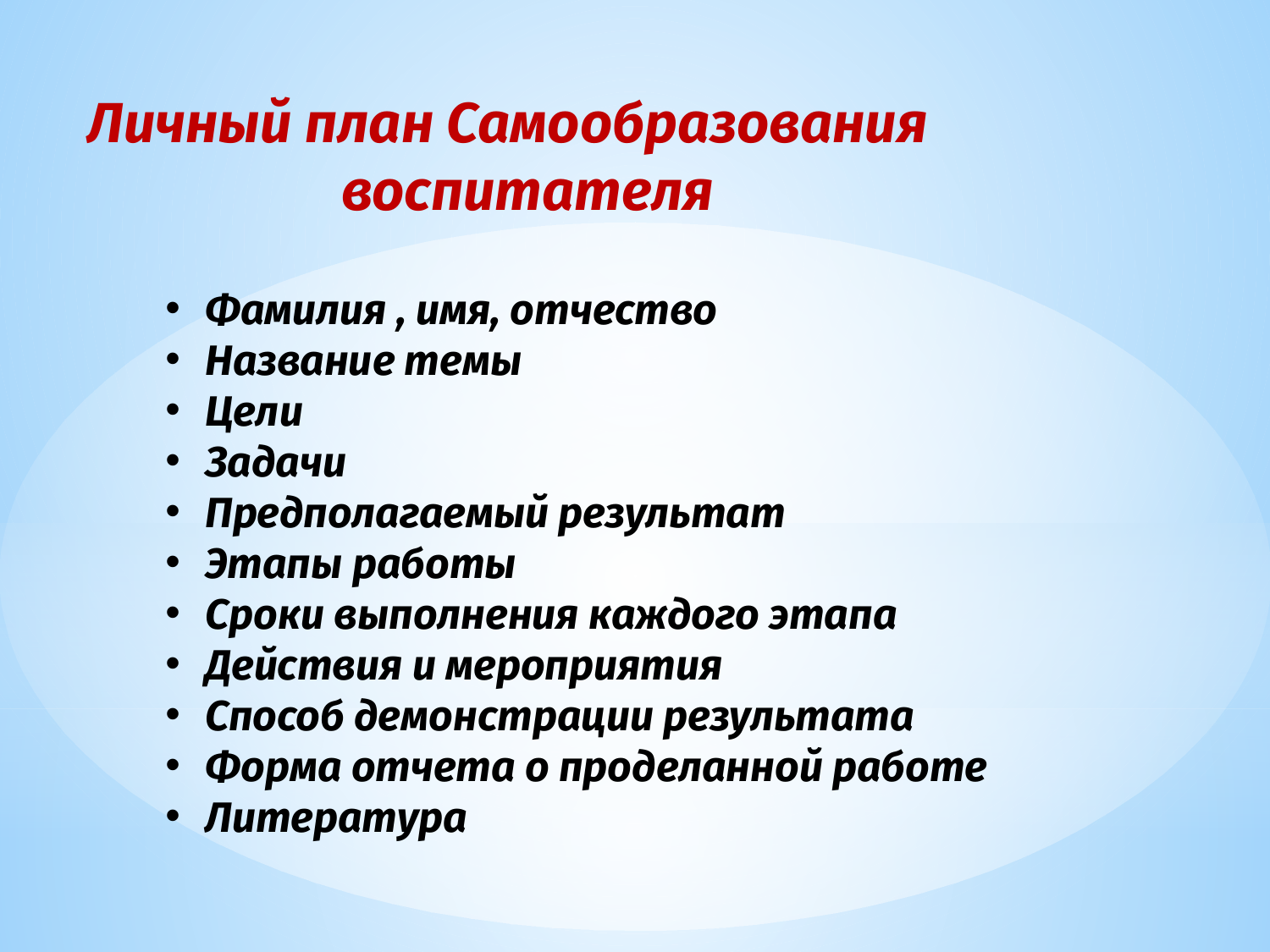

Личный план Самообразования
		воспитателя
Фамилия , имя, отчество
Название темы
Цели
Задачи
Предполагаемый результат
Этапы работы
Сроки выполнения каждого этапа
Действия и мероприятия
Способ демонстрации результата
Форма отчета о проделанной работе
Литература